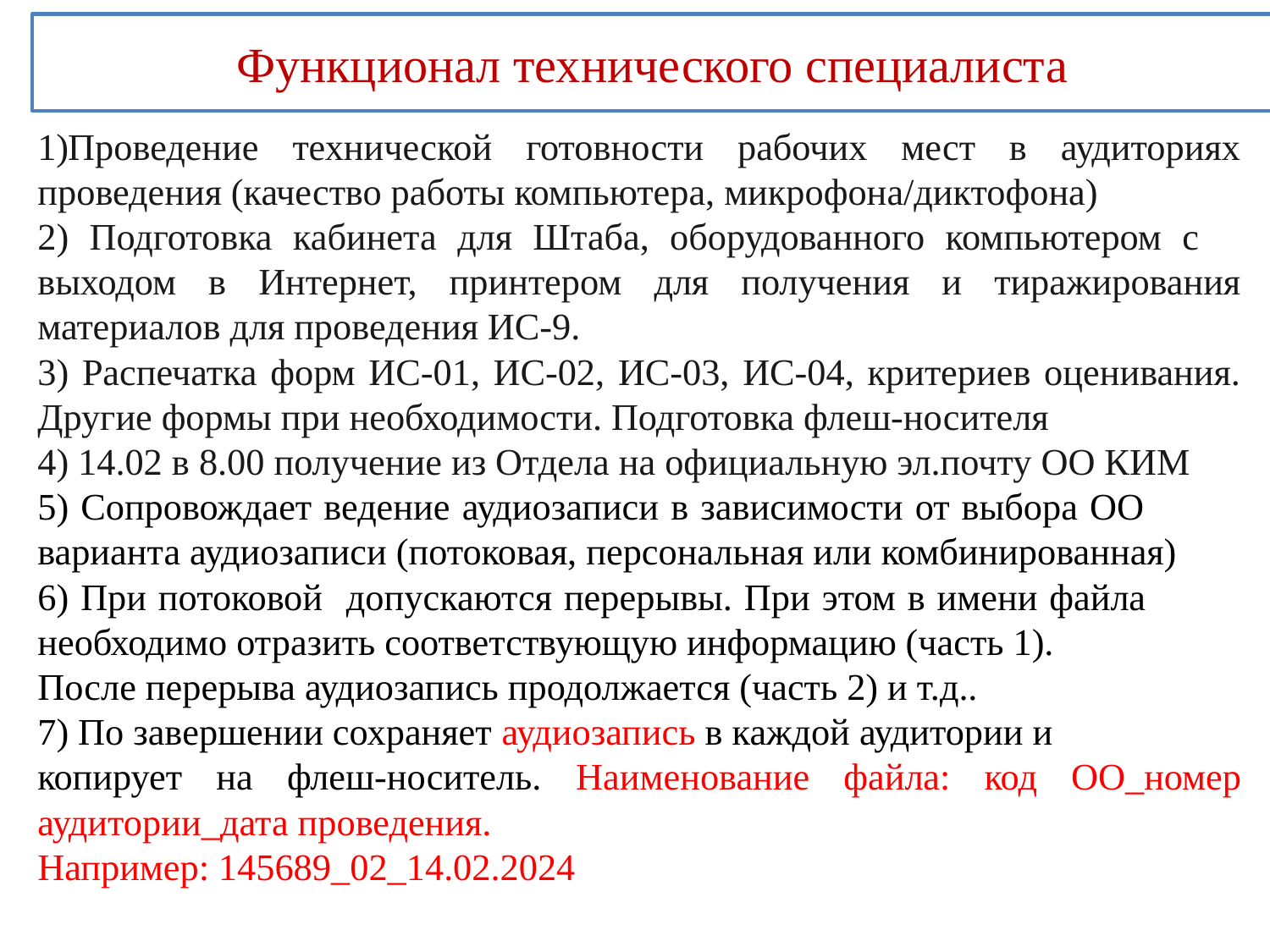

# Функционал технического специалиста
Проведение технической готовности рабочих мест в аудиториях проведения (качество работы компьютера, микрофона/диктофона)
2) Подготовка кабинета для Штаба, оборудованного компьютером с   выходом в Интернет, принтером для получения и тиражирования материалов для проведения ИС-9.
3) Распечатка форм ИС-01, ИС-02, ИС-03, ИС-04, критериев оценивания. Другие формы при необходимости. Подготовка флеш-носителя
4) 14.02 в 8.00 получение из Отдела на официальную эл.почту ОО КИМ
5) Сопровождает ведение аудиозаписи в зависимости от выбора ОО         варианта аудиозаписи (потоковая, персональная или комбинированная)
6) При потоковой  допускаются перерывы. При этом в имени файла         необходимо отразить соответствующую информацию (часть 1).
После перерыва аудиозапись продолжается (часть 2) и т.д..
7) По завершении сохраняет аудиозапись в каждой аудитории и
копирует на флеш-носитель. Наименование файла: код ОО_номер аудитории_дата проведения.
Например: 145689_02_14.02.2024